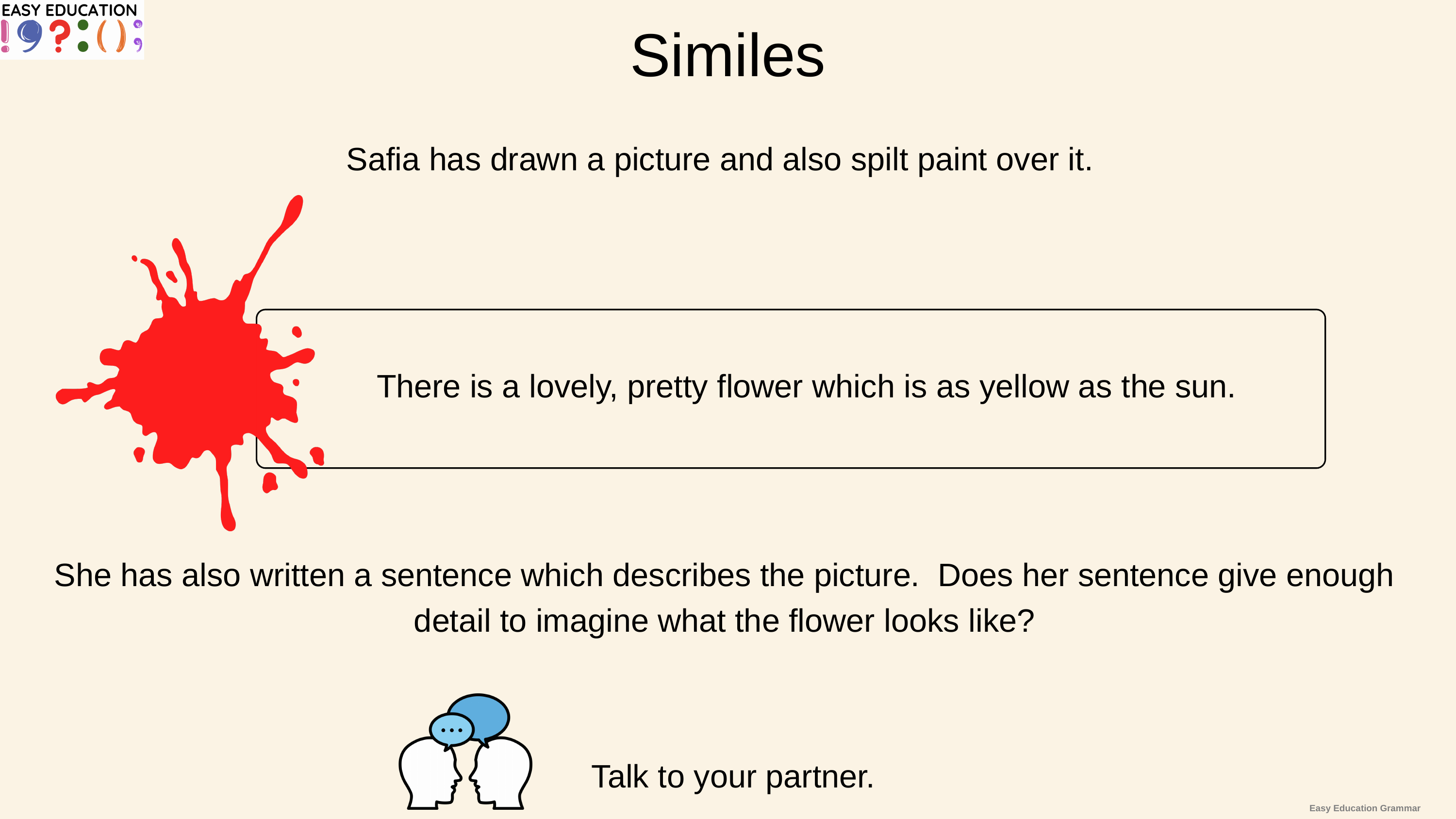

Similes
Safia has drawn a picture and also spilt paint over it.

There is a lovely, pretty flower which is as yellow as the sun.
She has also written a sentence which describes the picture.  Does her sentence give enough detail to imagine what the flower looks like?

Talk to your partner.